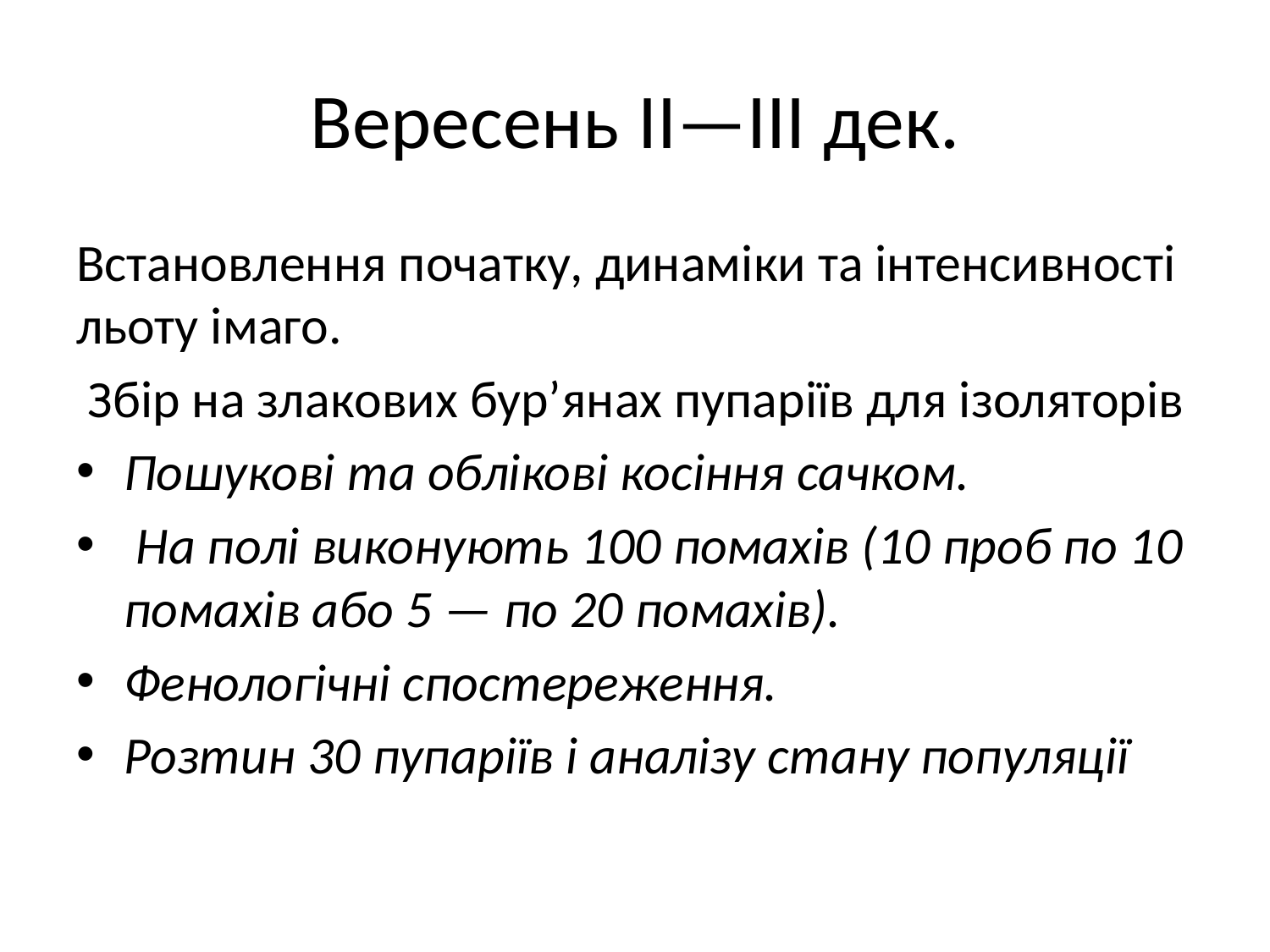

# Вересень II—III дек.
Встановлення початку, динаміки та інтенсивності льоту імаго.
 Збір на злакових бур’янах пупаріїв для ізоляторів
Пошукові та облікові косіння сачком.
 На полі виконують 100 помахів (10 проб по 10 помахів або 5 — по 20 помахів).
Фенологічні спостереження.
Розтин 30 пупаріїв і аналізу стану популяції